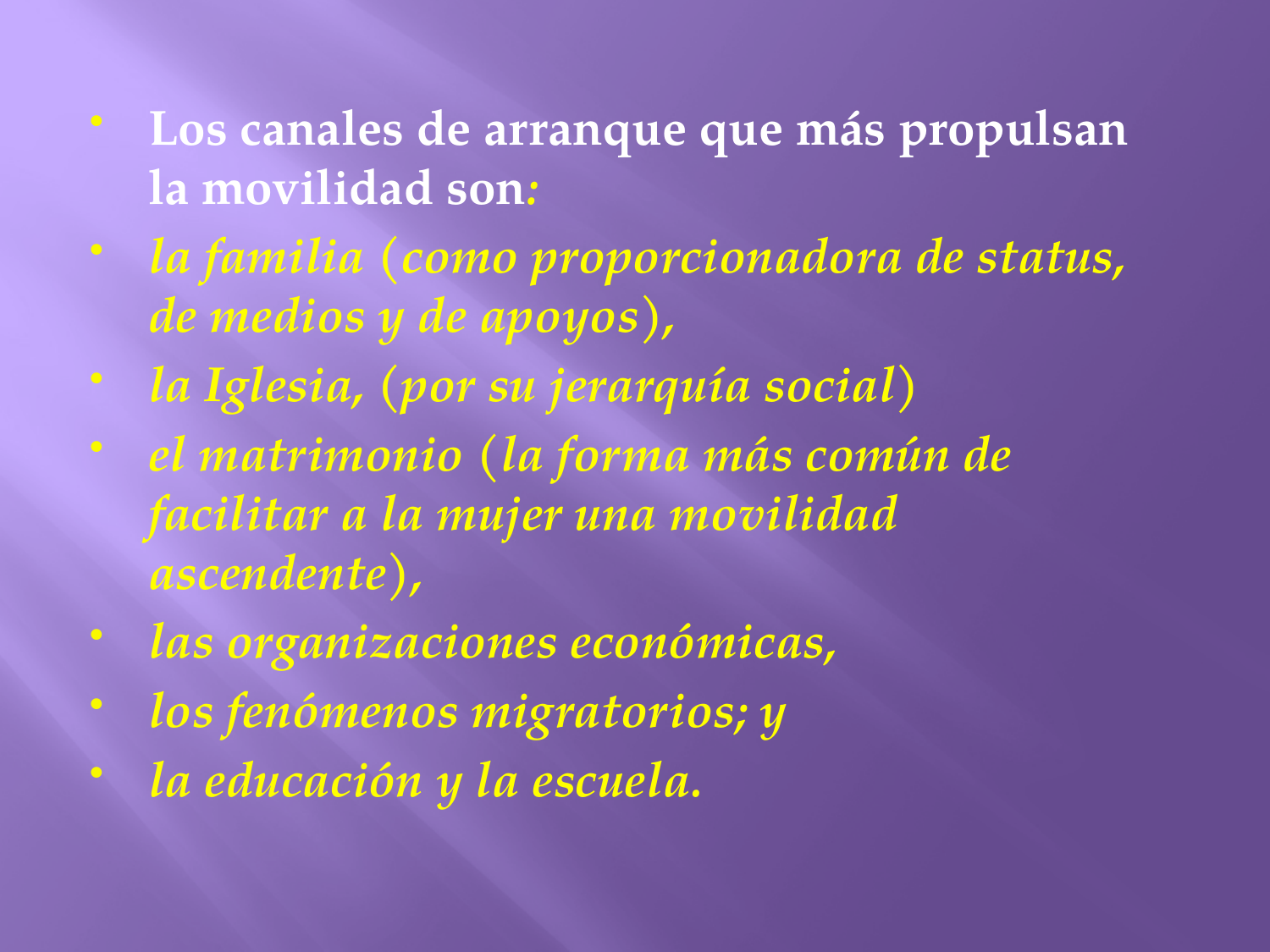

Los canales de arranque que más propulsan la movilidad son:
la familia (como proporcionadora de status, de medios y de apoyos),
la Iglesia, (por su jerarquía social)
el matrimonio (la forma más común de facilitar a la mujer una movilidad ascendente),
las organizaciones económicas,
los fenómenos migratorios; y
la educación y la escuela.